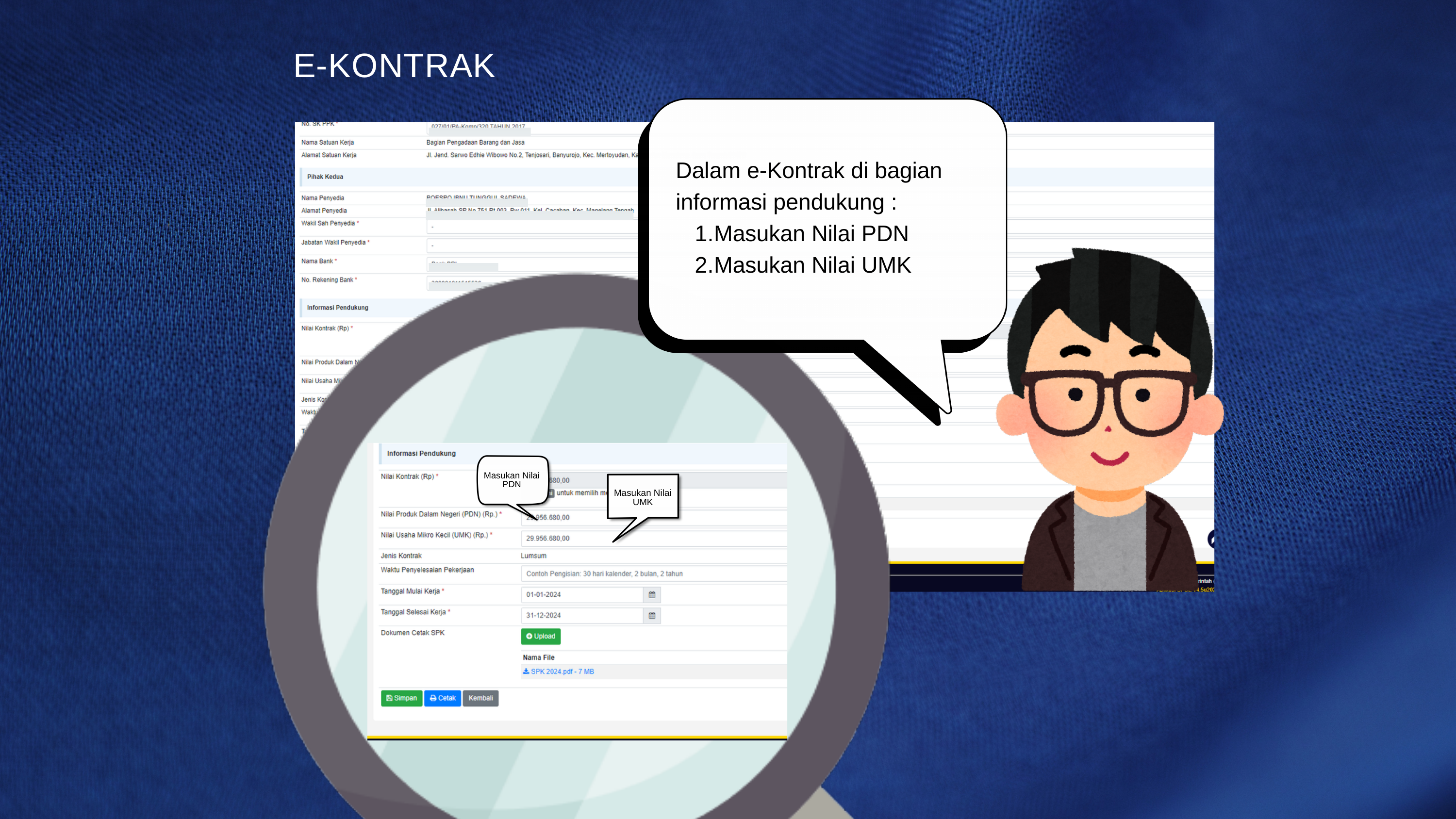

E-KONTRAK

Dalam e-Kontrak di bagian informasi pendukung :
Masukan Nilai PDN
Masukan Nilai UMK

Masukan Nilai PDN
Masukan Nilai UMK